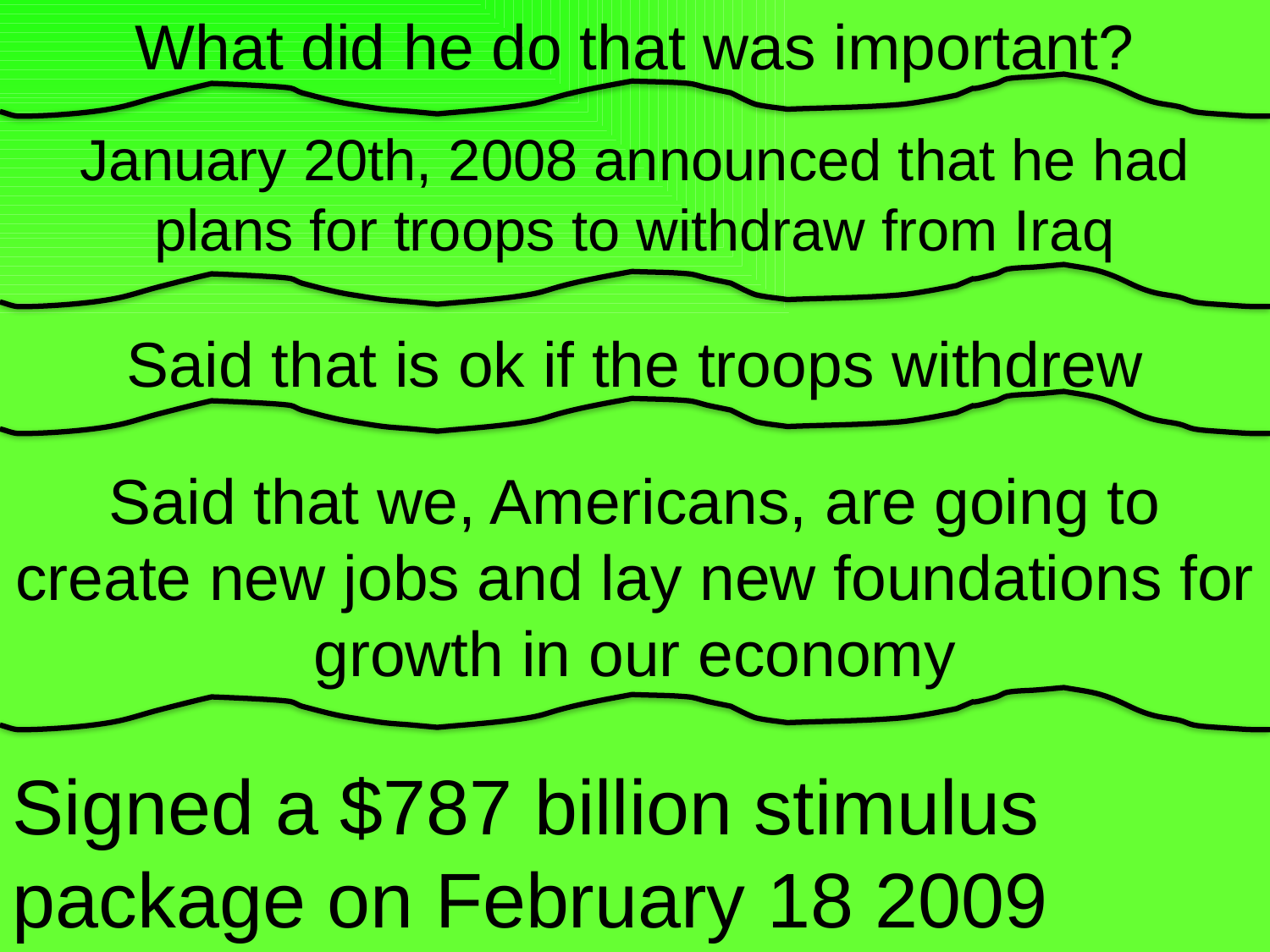

What did he do that was important?

January 20th, 2008 announced that he had plans for troops to withdraw from Iraq

Said that is ok if the troops withdrew

Said that we, Americans, are going to create new jobs and lay new foundations for growth in our economy

Signed a $787 billion stimulus package on February 18 2009